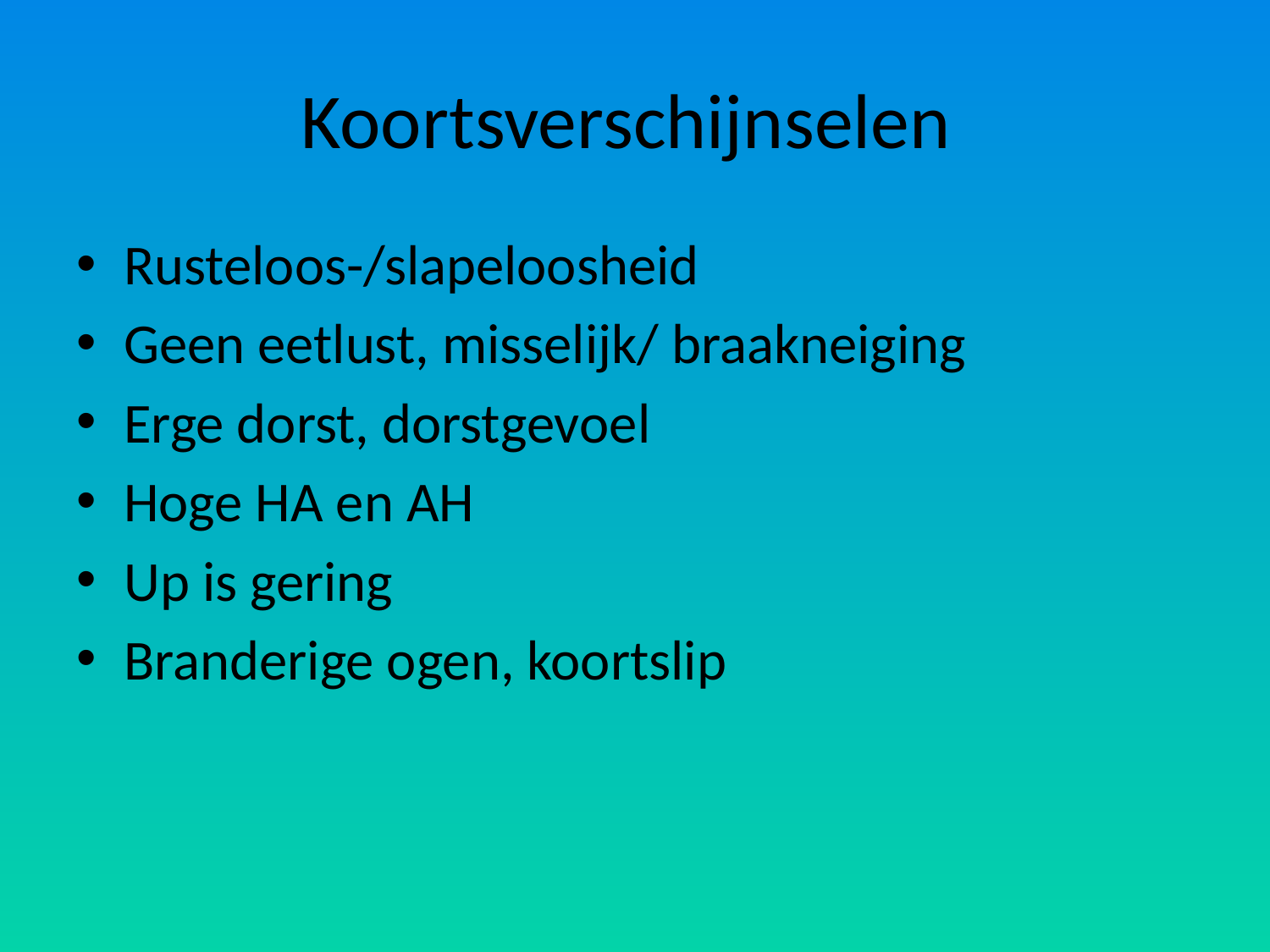

# Koortsverschijnselen
Rusteloos-/slapeloosheid
Geen eetlust, misselijk/ braakneiging
Erge dorst, dorstgevoel
Hoge HA en AH
Up is gering
Branderige ogen, koortslip